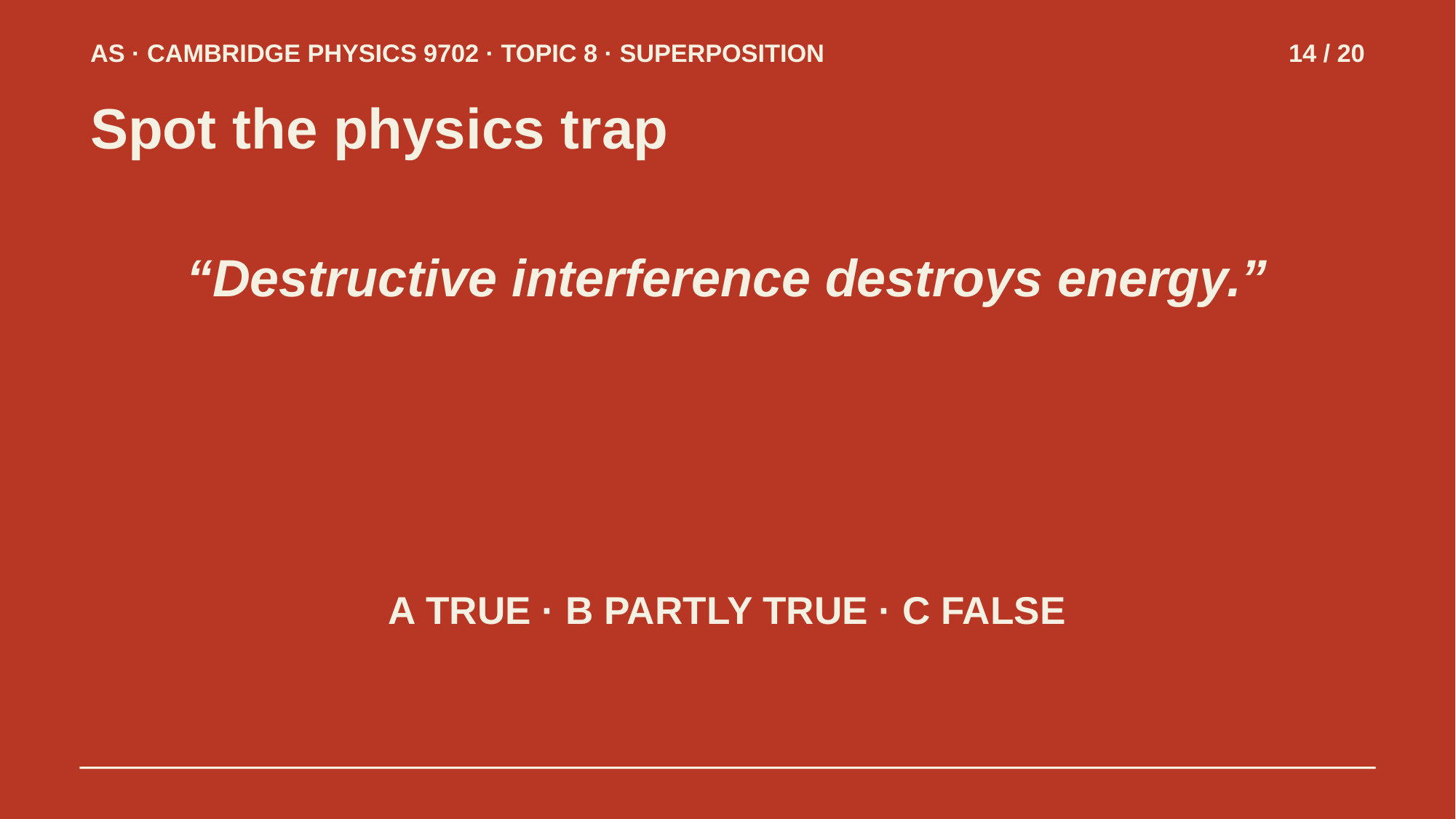

AS · CAMBRIDGE PHYSICS 9702 · TOPIC 8 · SUPERPOSITION
14 / 20
Spot the physics trap
“Destructive interference destroys energy.”
A TRUE · B PARTLY TRUE · C FALSE